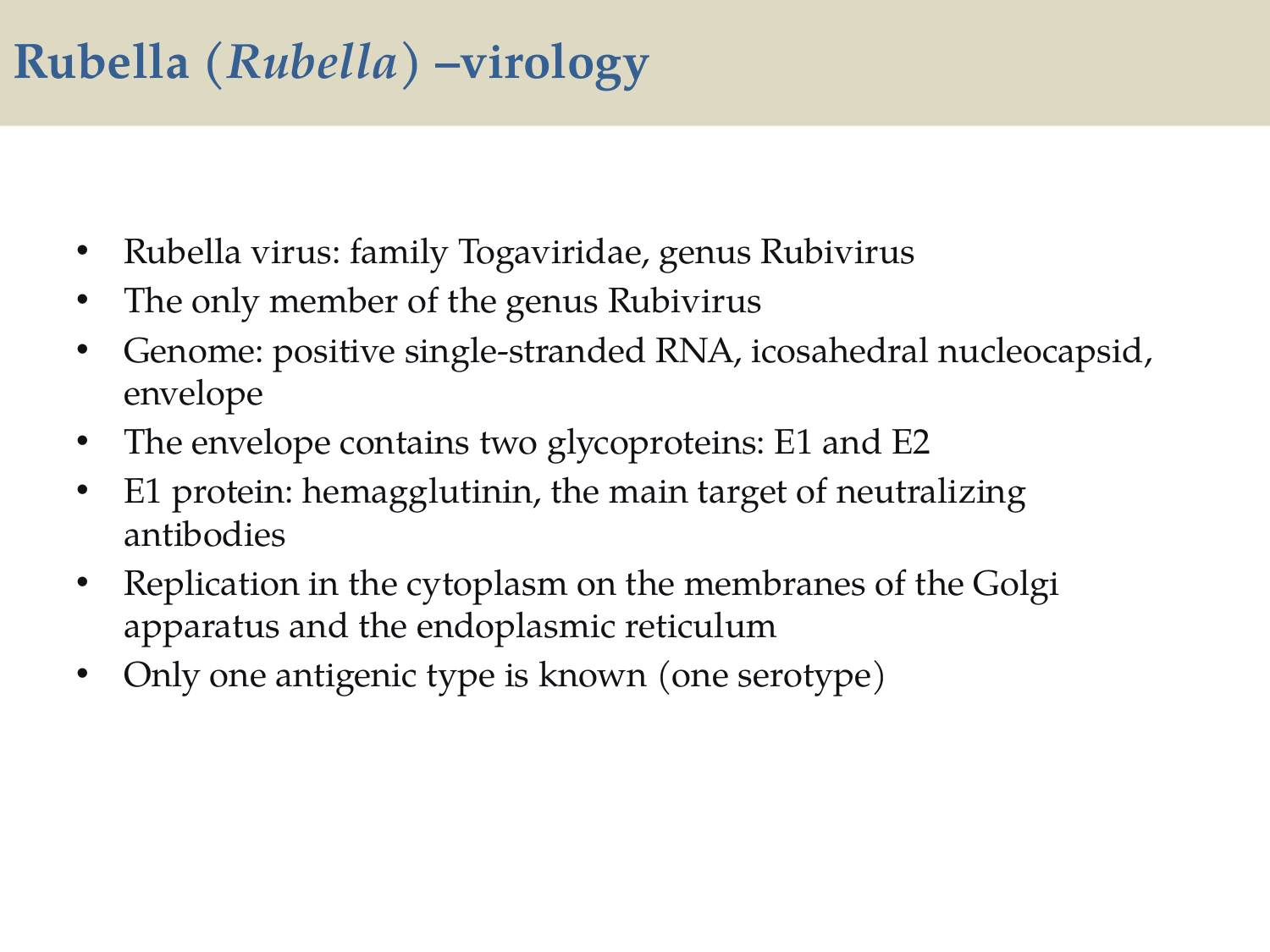

# Rubella (Rubella) –virology
Rubella virus: family Togaviridae, genus Rubivirus
The only member of the genus Rubivirus
Genome: positive single-stranded RNA, icosahedral nucleocapsid, envelope
The envelope contains two glycoproteins: E1 and E2
E1 protein: hemagglutinin, the main target of neutralizing antibodies
Replication in the cytoplasm on the membranes of the Golgi apparatus and the endoplasmic reticulum
Only one antigenic type is known (one serotype)